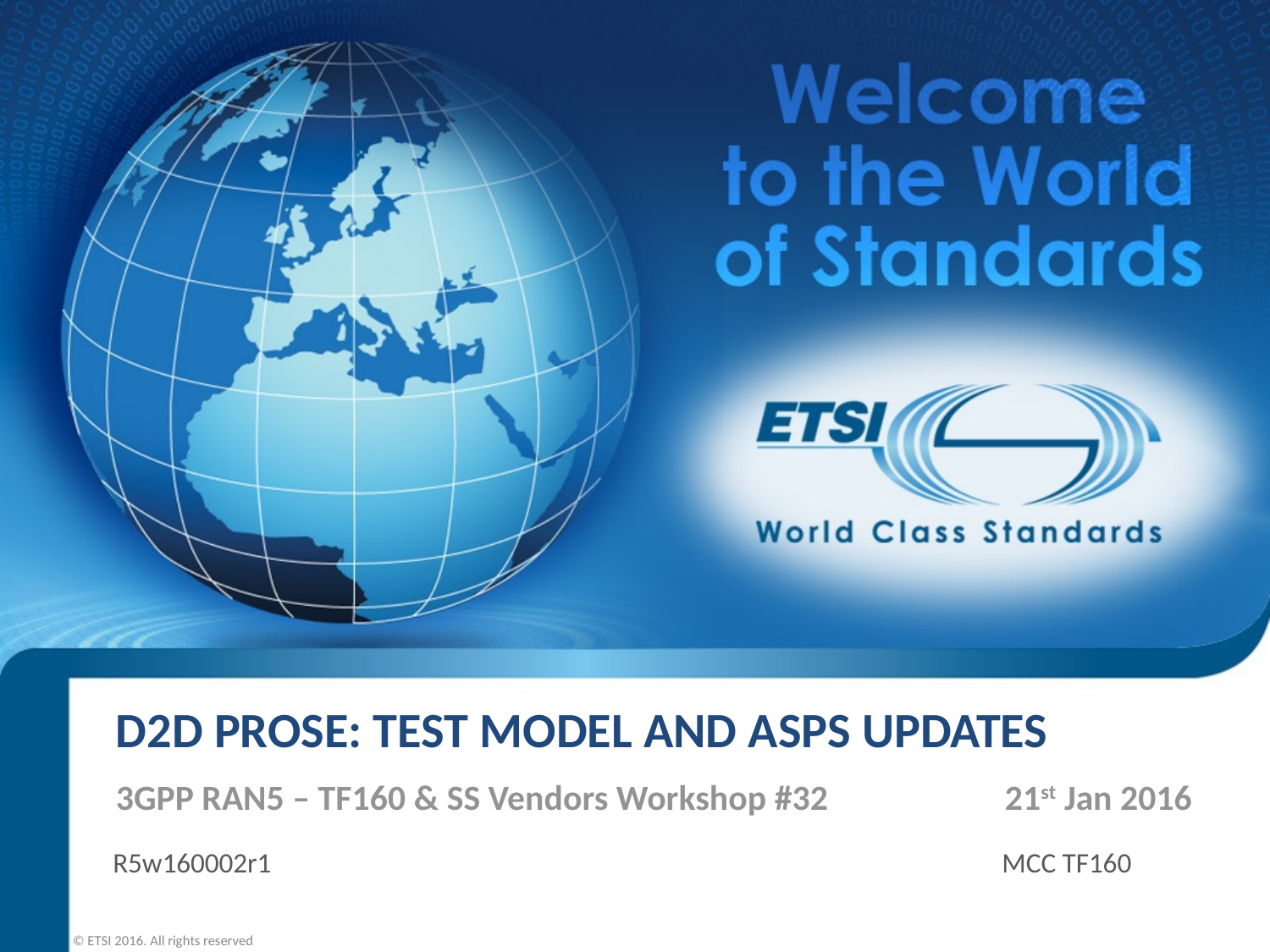

# D2D ProSe: Test Model and ASPs updates
3GPP RAN5 – TF160 & SS Vendors Workshop #32	         	21st Jan 2016
R5w160002r1 						MCC TF160
© ETSI 2016. All rights reserved